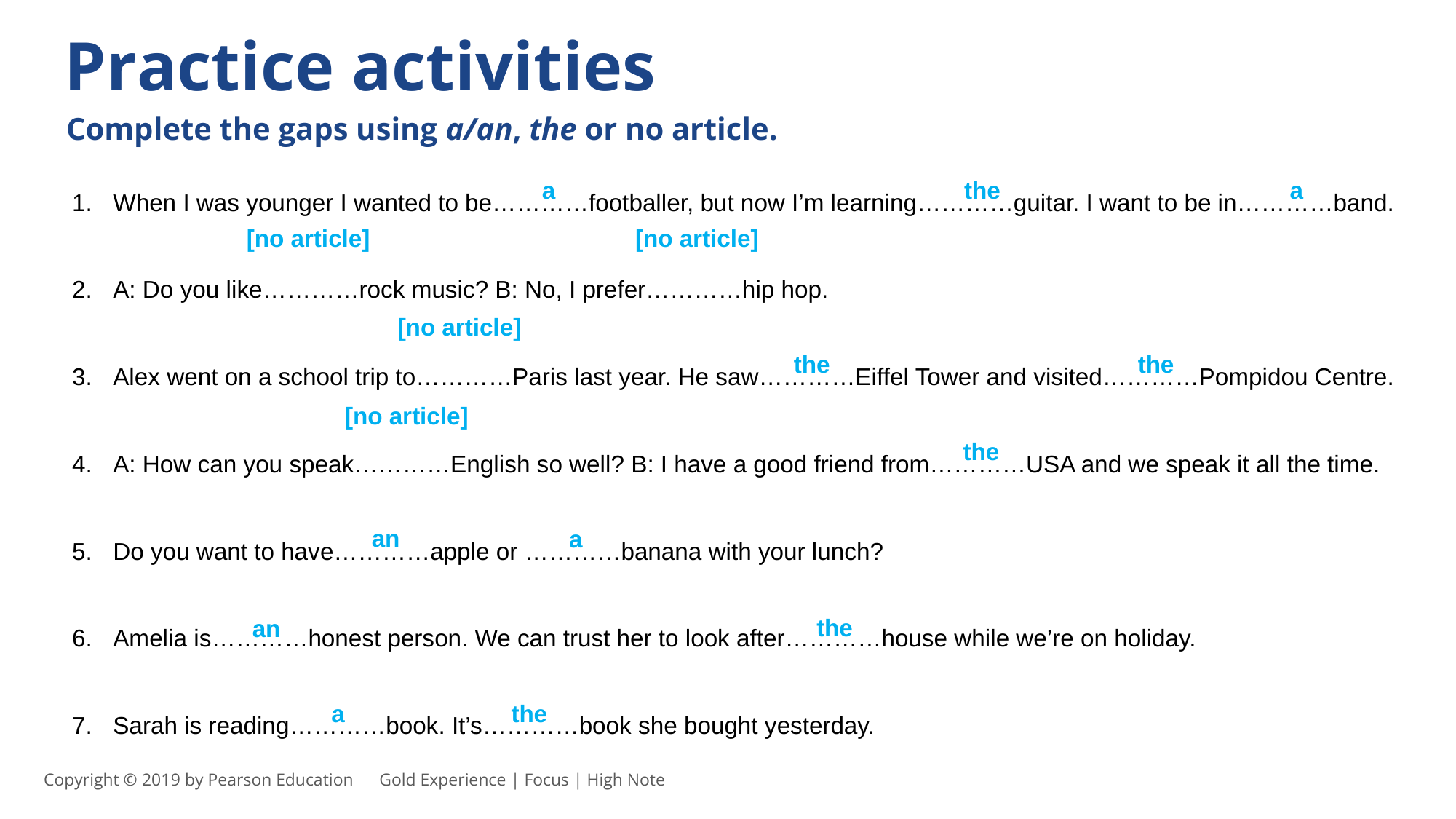

Practice activities
Complete the gaps using a/an, the or no article.

When I was younger I wanted to be…………footballer, but now I’m learning…………guitar. I want to be in…………band.

A: Do you like…………rock music? B: No, I prefer…………hip hop.

Alex went on a school trip to…………Paris last year. He saw…………Eiffel Tower and visited…………Pompidou Centre.

A: How can you speak…………English so well? B: I have a good friend from…………USA and we speak it all the time.

Do you want to have…………apple or …………banana with your lunch?

Amelia is…………honest person. We can trust her to look after…………house while we’re on holiday.

Sarah is reading…………book. It’s…………book she bought yesterday.

a
the
a
[no article]
[no article]
[no article]
the
the
[no article]
the
an
a

the
an
the
a
Copyright © 2019 by Pearson Education      Gold Experience | Focus | High Note